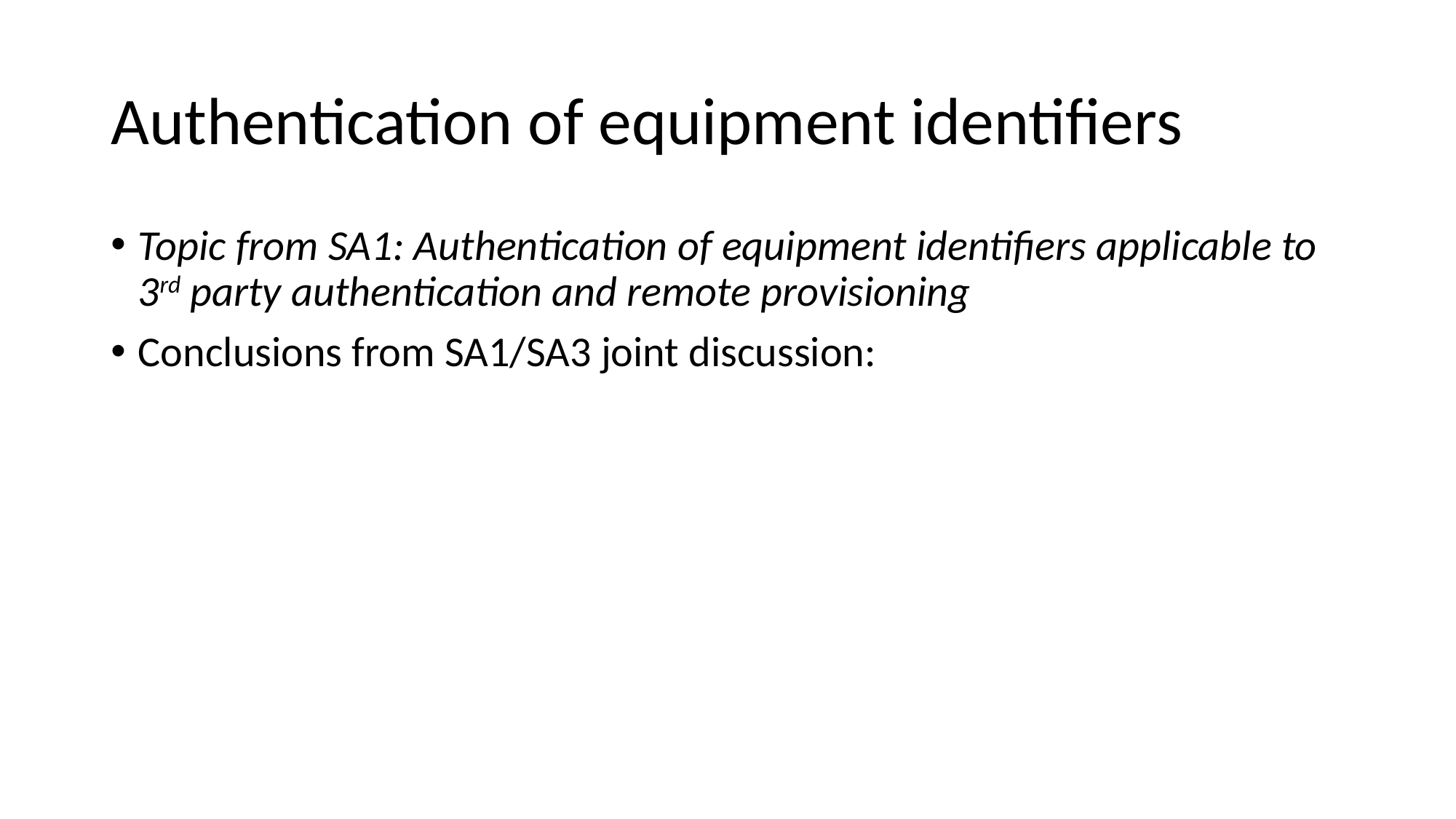

# Authentication of equipment identifiers
Topic from SA1: Authentication of equipment identifiers applicable to 3rd party authentication and remote provisioning
Conclusions from SA1/SA3 joint discussion: